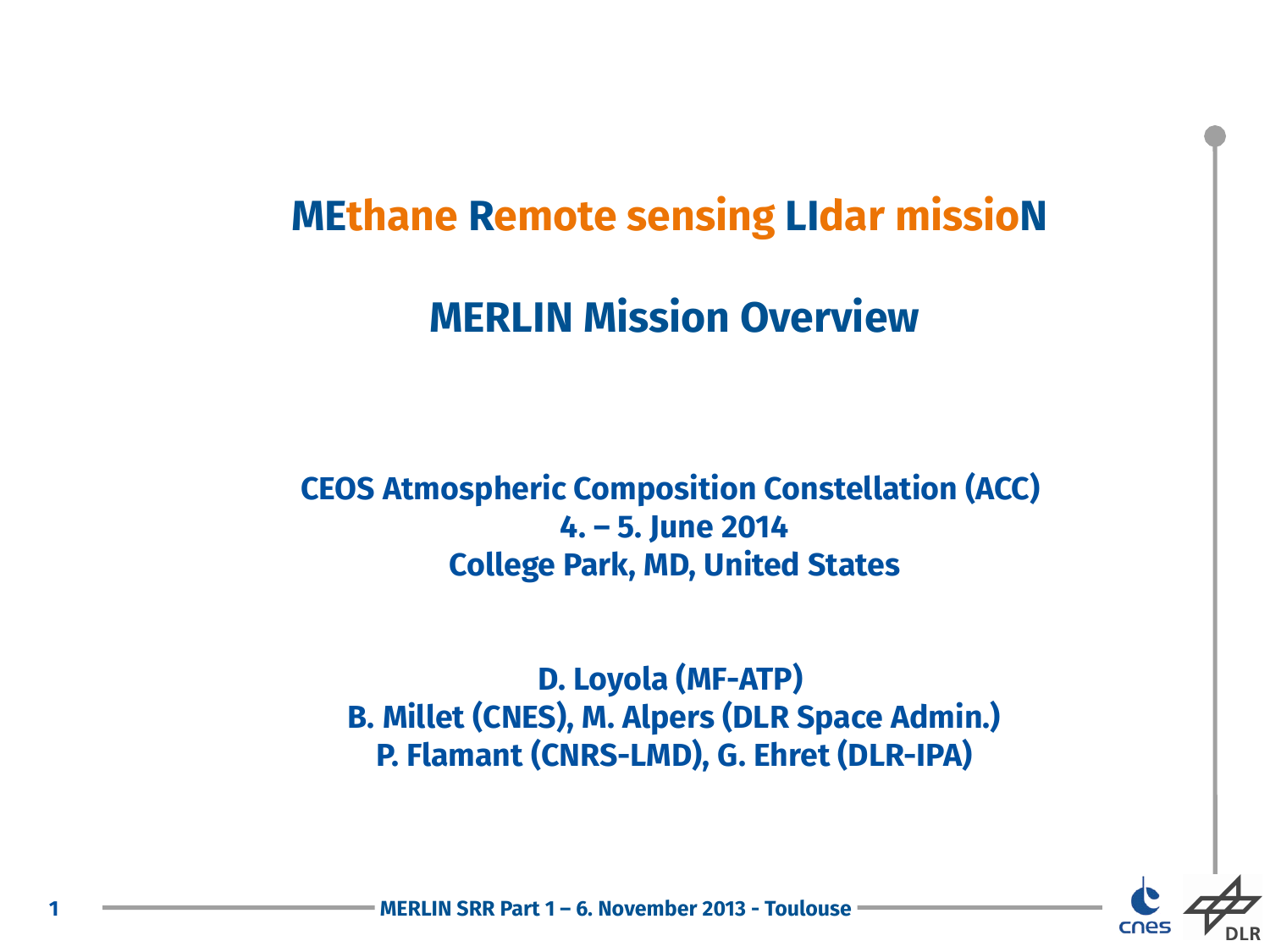

# MEthane Remote sensing LIdar missioN MERLIN Mission Overview CEOS Atmospheric Composition Constellation (ACC) 4. – 5. June 2014 College Park, MD, United States D. Loyola (MF-ATP) B. Millet (CNES), M. Alpers (DLR Space Admin.) P. Flamant (CNRS-LMD), G. Ehret (DLR-IPA)